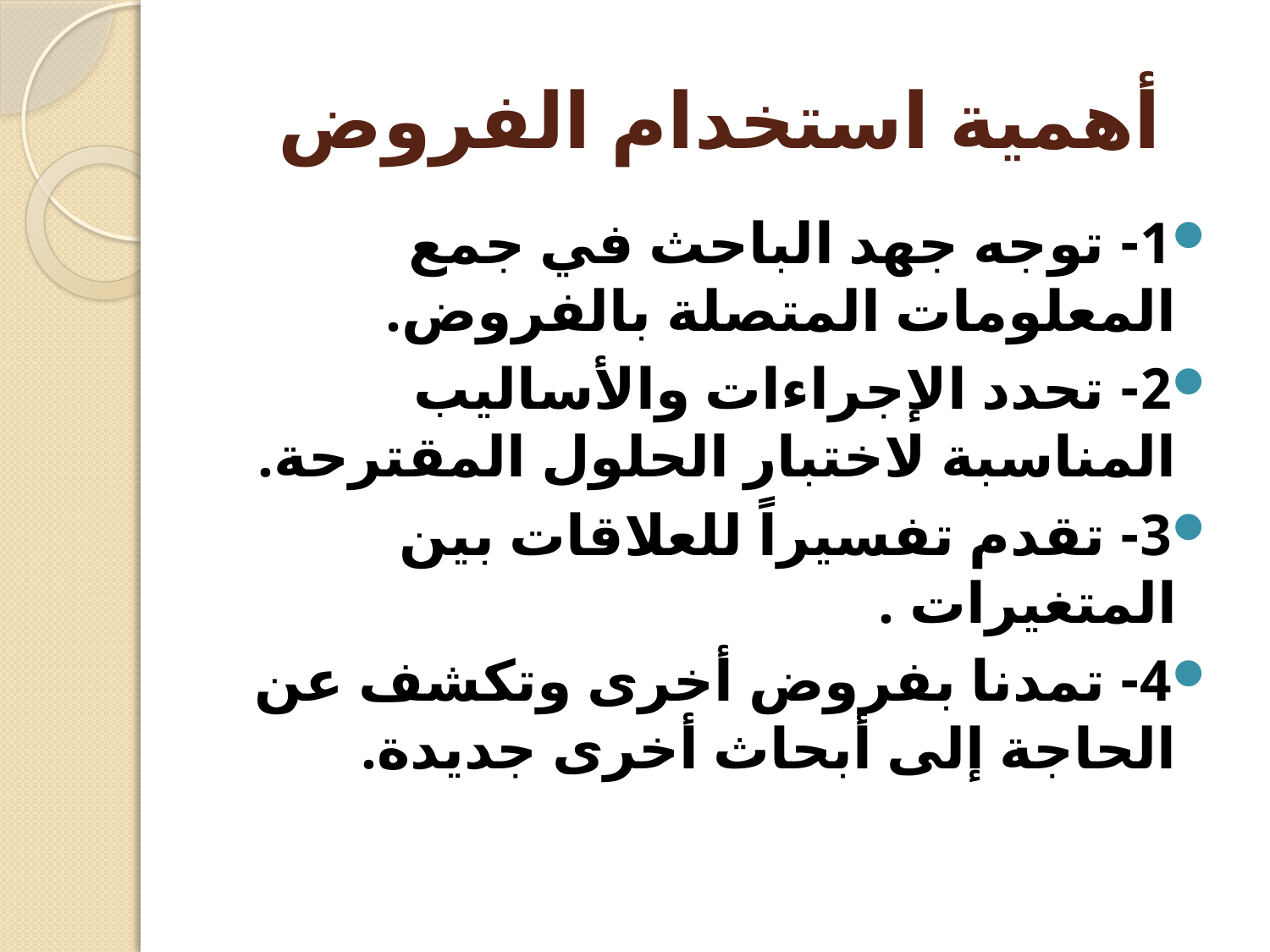

# أهمية استخدام الفروض
1- توجه جهد الباحث في جمع المعلومات المتصلة بالفروض.
2- تحدد الإجراءات والأساليب المناسبة لاختبار الحلول المقترحة.
3- تقدم تفسيراً للعلاقات بين المتغيرات .
4- تمدنا بفروض أخرى وتكشف عن الحاجة إلى أبحاث أخرى جديدة.